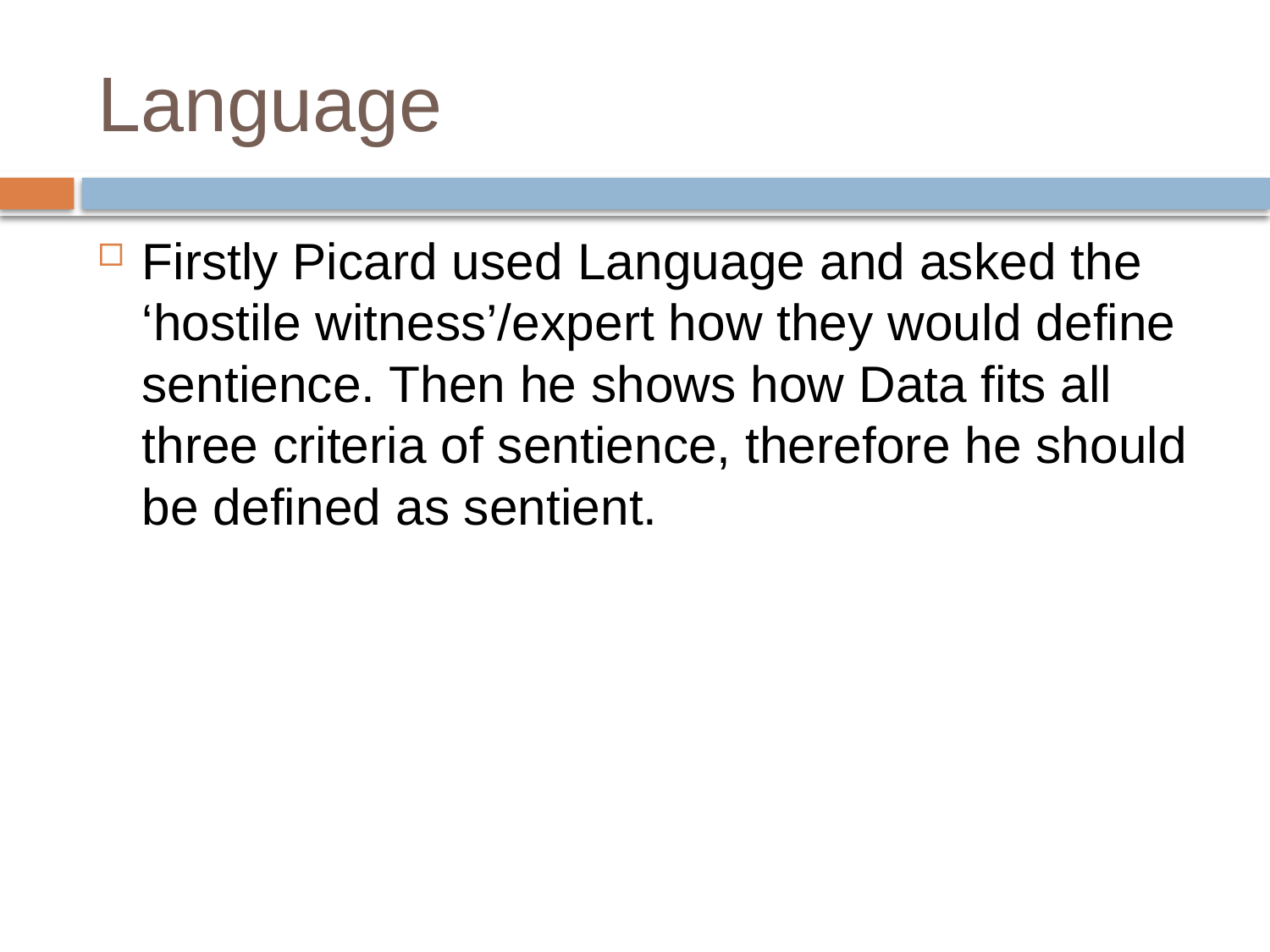

# Language
Firstly Picard used Language and asked the ‘hostile witness’/expert how they would define sentience. Then he shows how Data fits all three criteria of sentience, therefore he should be defined as sentient.